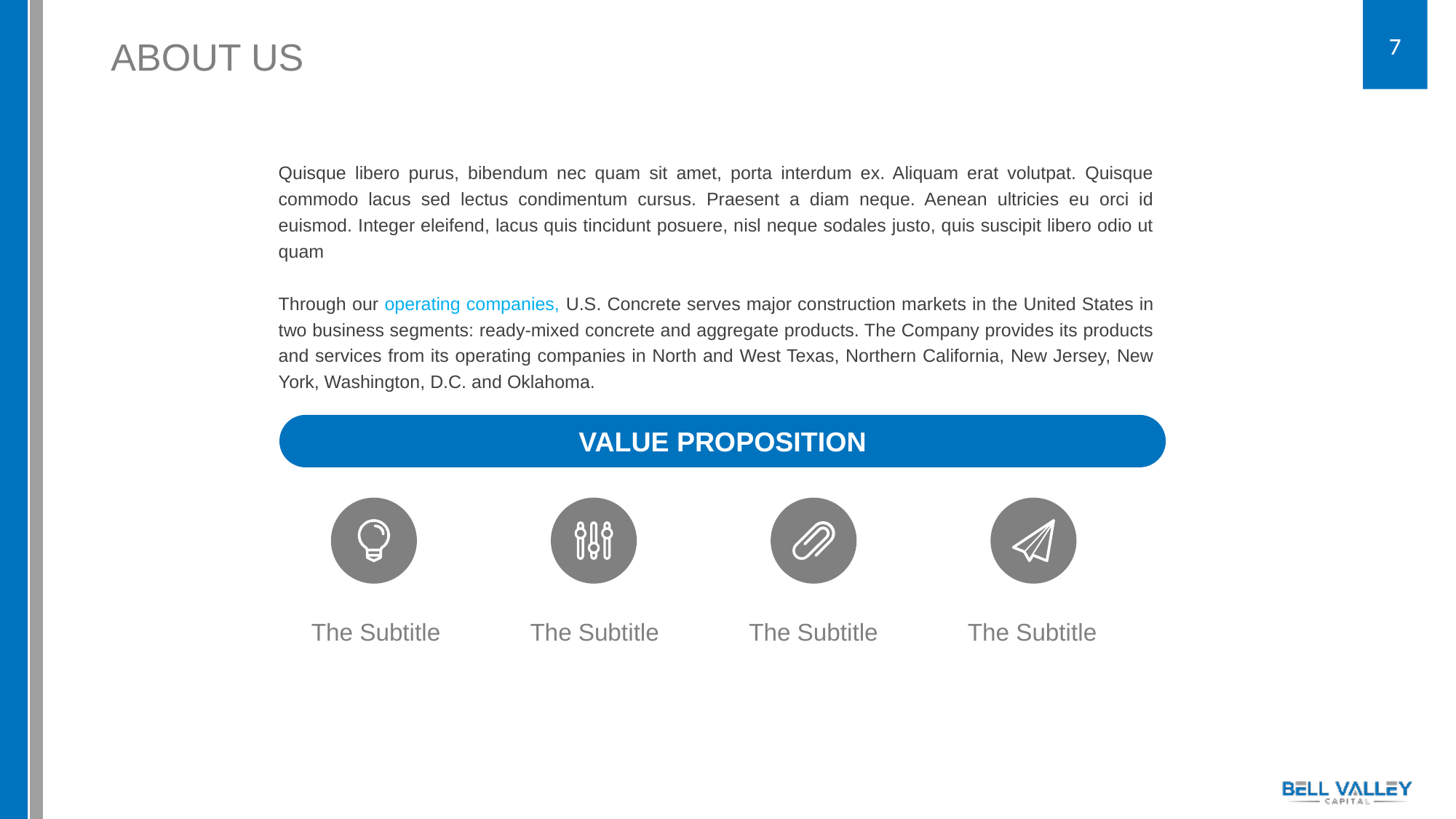

7
# About us
Quisque libero purus, bibendum nec quam sit amet, porta interdum ex. Aliquam erat volutpat. Quisque commodo lacus sed lectus condimentum cursus. Praesent a diam neque. Aenean ultricies eu orci id euismod. Integer eleifend, lacus quis tincidunt posuere, nisl neque sodales justo, quis suscipit libero odio ut quam

Through our operating companies, U.S. Concrete serves major construction markets in the United States in two business segments: ready-mixed concrete and aggregate products. The Company provides its products and services from its operating companies in North and West Texas, Northern California, New Jersey, New York, Washington, D.C. and Oklahoma.
VALUE PROPOSITION

The Subtitle
The Subtitle
The Subtitle
The Subtitle